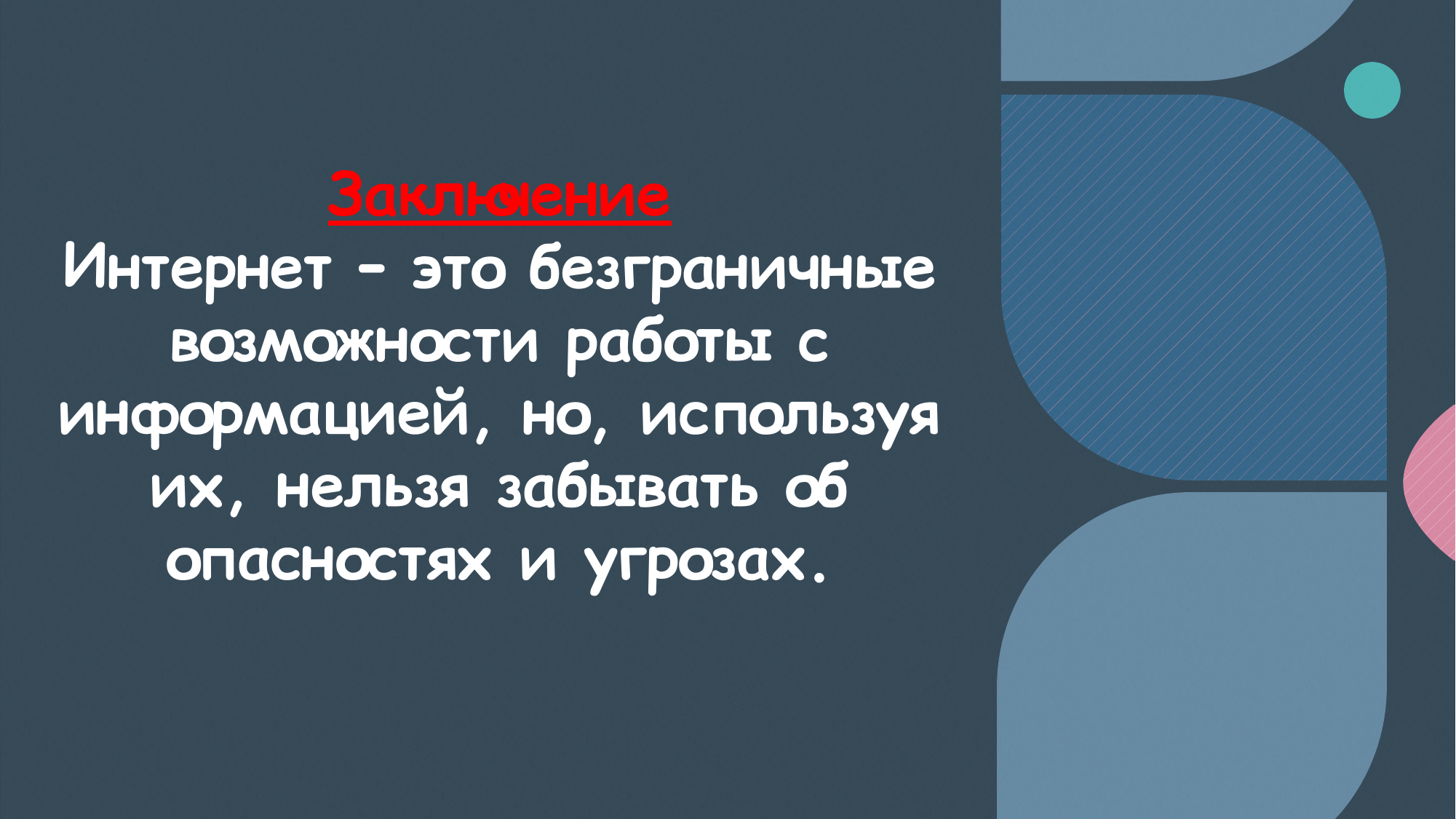

Заключение
Интернет – это безграничные возможности работы с информацией, но, используя их, нельзя забывать об опасностях и угрозах.